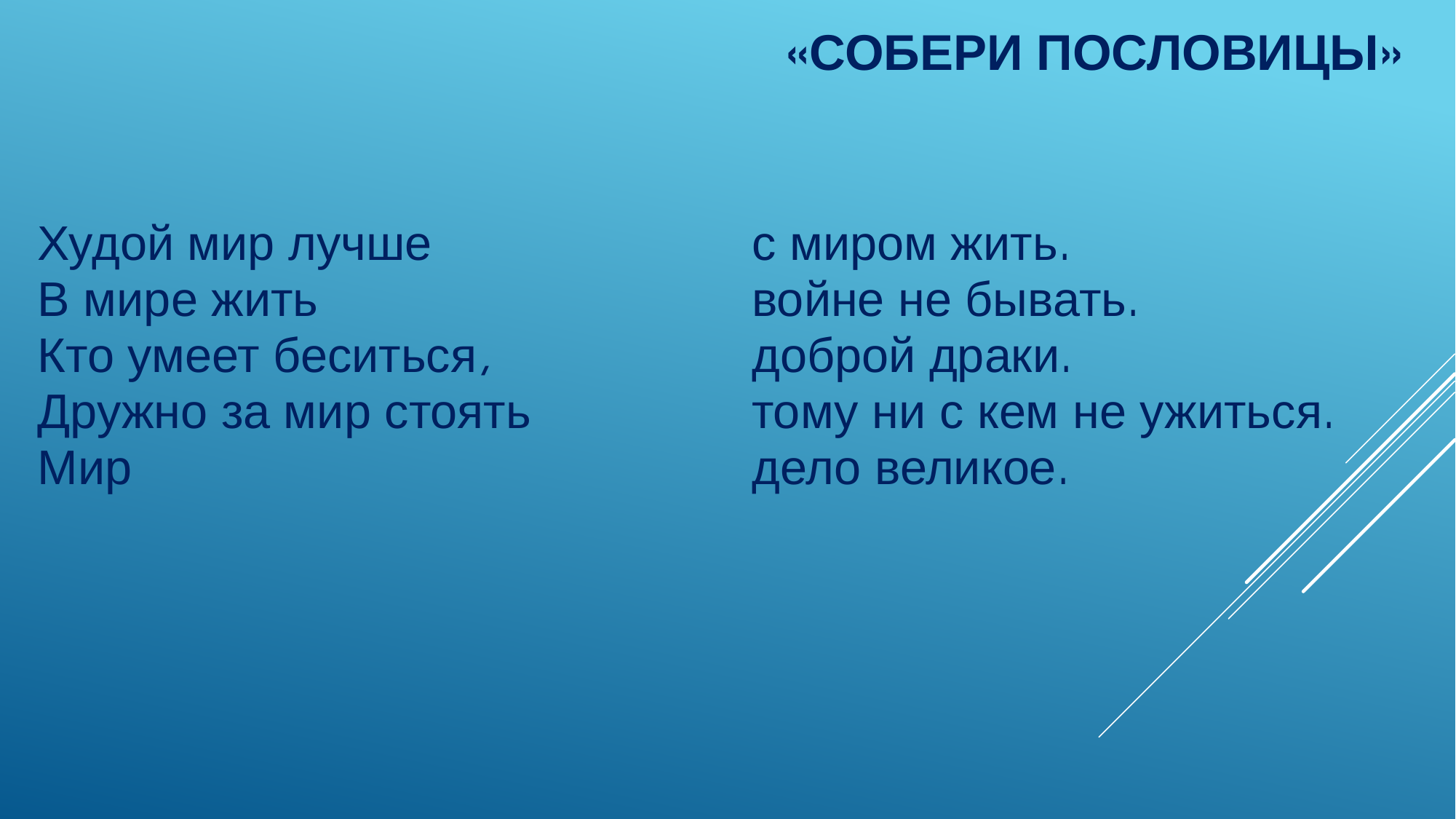

# «Собери пословицы»
| Худой мир лучше | с миром жить. |
| --- | --- |
| В мире жить | войне не бывать. |
| Кто умеет беситься, | доброй драки. |
| Дружно за мир стоять | тому ни с кем не ужиться. |
| Мир | дело великое. |